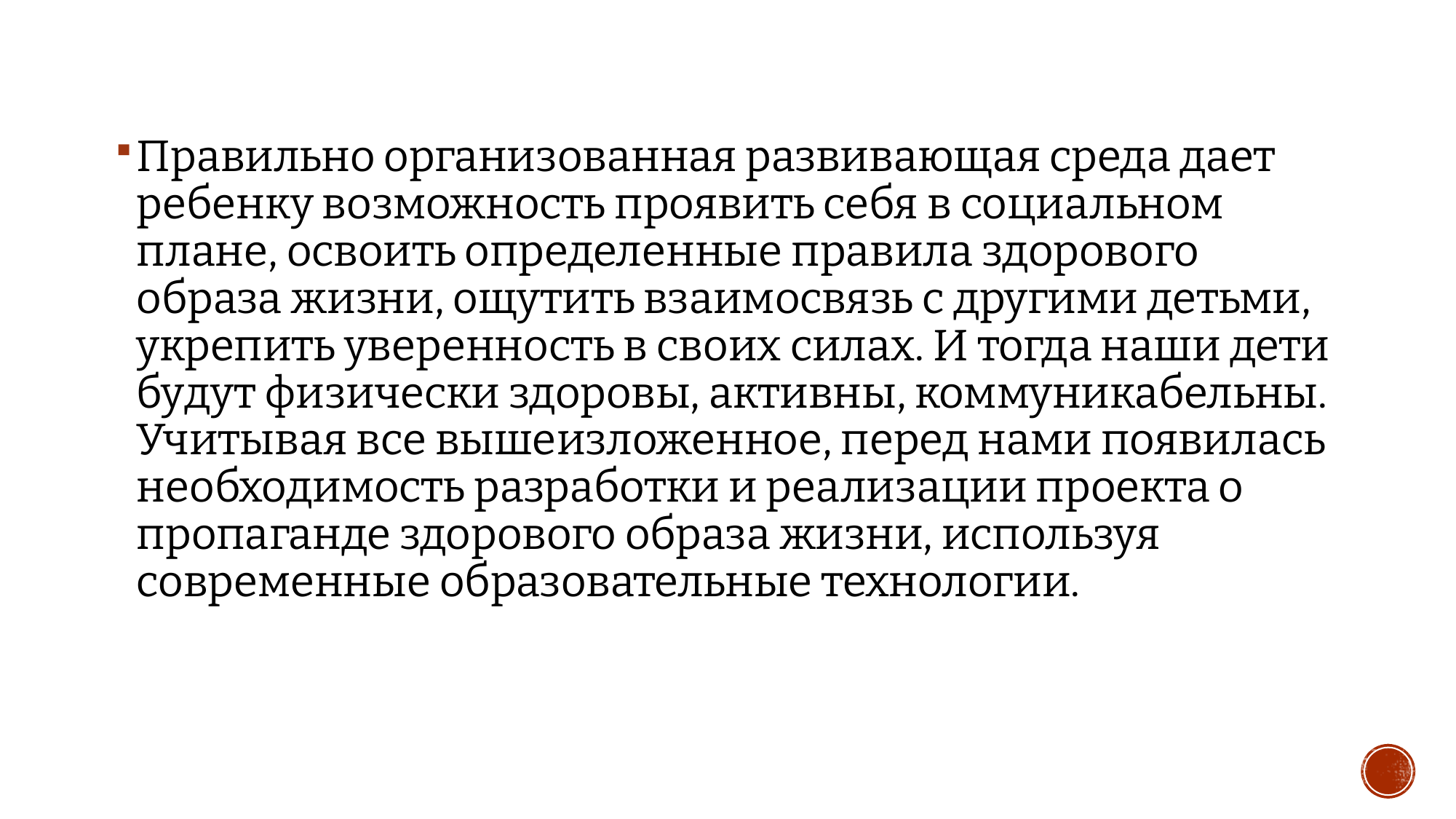

Правильно организованная развивающая среда дает ребенку возможность проявить себя в социальном плане, освоить определенные правила здорового образа жизни, ощутить взаимосвязь с другими детьми, укрепить уверенность в своих силах. И тогда наши дети будут физически здоровы, активны, коммуникабельны. Учитывая все вышеизложенное, перед нами появилась необходимость разработки и реализации проекта о пропаганде здорового образа жизни, используя современные образовательные технологии.